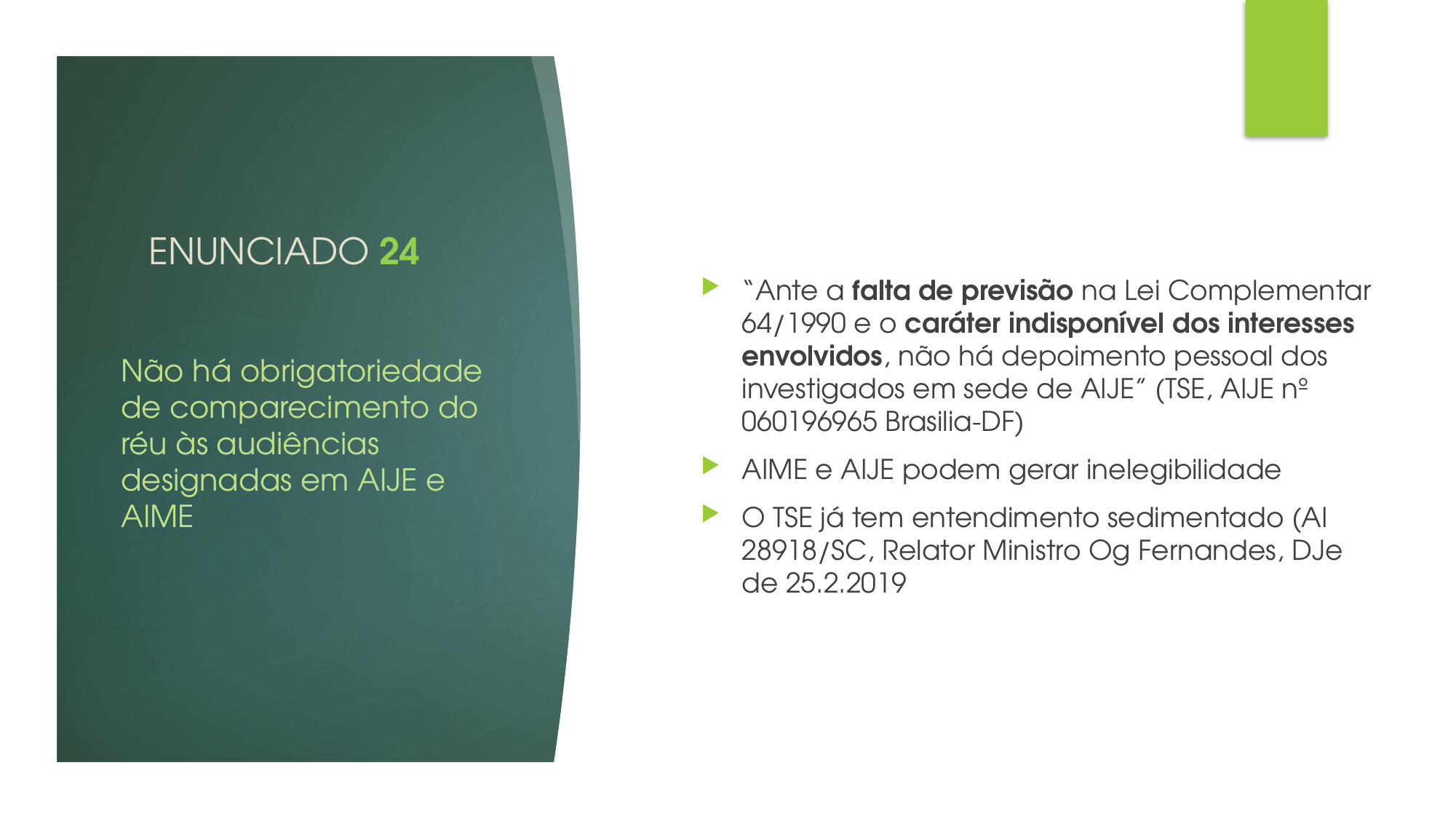

# ENUNCIADO 24
“Ante a falta de previsão na Lei Complementar 64/1990 e o caráter indisponível dos interesses envolvidos, não há depoimento pessoal dos investigados em sede de AIJE” (TSE, AIJE nº 060196965 Brasilia-DF)
AIME e AIJE podem gerar inelegibilidade
O TSE já tem entendimento sedimentado (AI 28918/SC, Relator Ministro Og Fernandes, DJe de 25.2.2019

Não há obrigatoriedade de comparecimento do réu às audiências designadas em AIJE e AIME